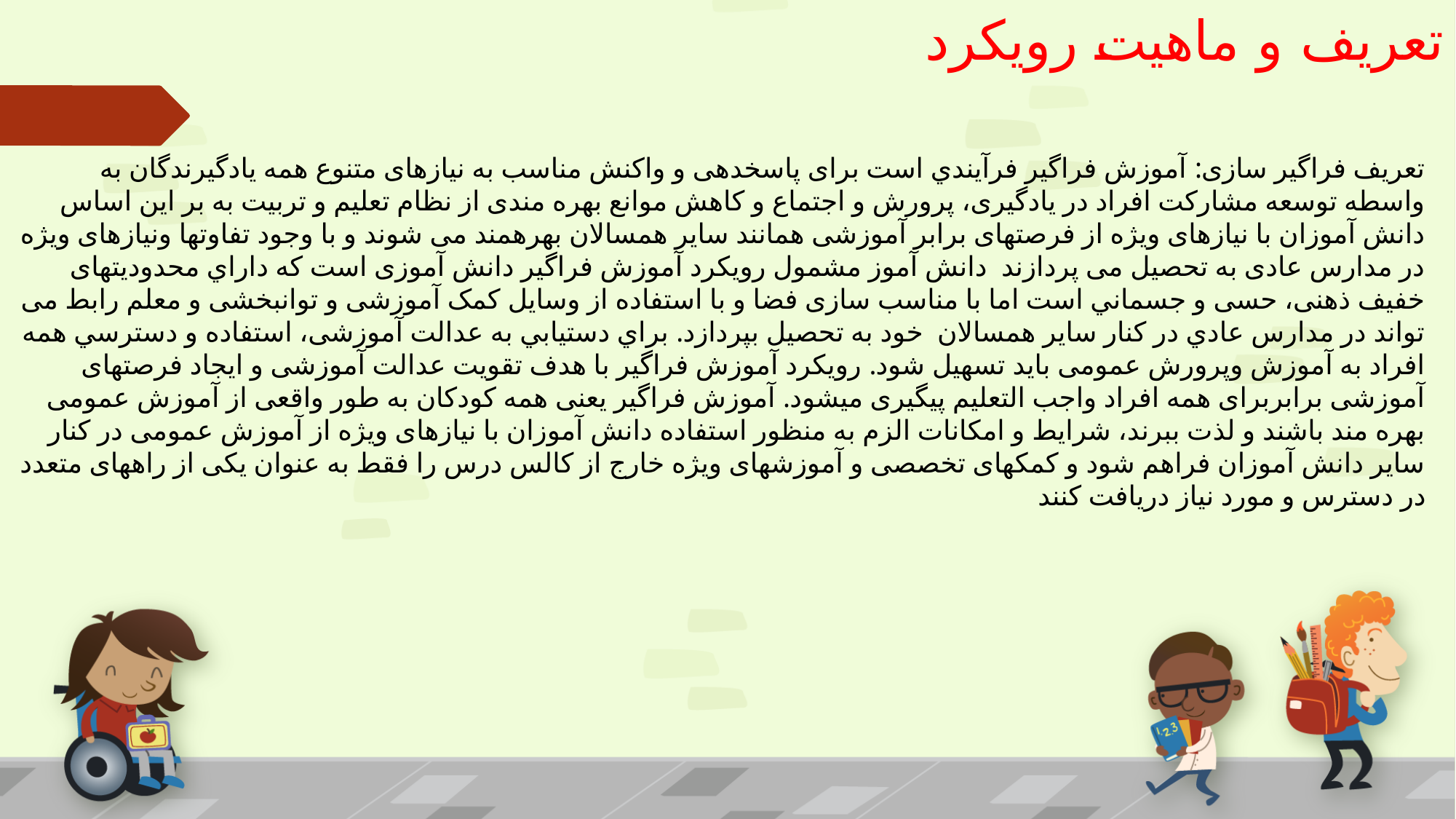

# تعریف و ماهیت رویکرد
تعريف فراگیر سازی: آموزش فراگير فرآيندي است برای پاسخدهی و واکنش مناسب به نیازهای متنوع همه یادگیرندگان به واسطه توسعه مشارکت افراد در یادگیری، پرورش و اجتماع و کاهش موانع بهره مندی از نظام تعلیم و تربیت به بر این اساس دانش آموزان با نیازهای ویژه از فرصتهای برابر آموزشی همانند سایر همسالان بهرهمند می شوند و با وجود تفاوتها ونیازهای ویژه در مدارس عادی به تحصیل می پردازند  دانش آموز مشمول رویکرد آموزش فراگیر دانش آموزی است كه داراي محدودیتهای خفیف ذهنی، حسی و جسماني است اما با مناسب سازی فضا و با استفاده از وسايل کمک آموزشی و توانبخشی و معلم رابط می تواند در مدارس عادي در کنار سایر همسالان  خود به تحصيل بپردازد. براي دستيابي به عدالت آموزشی، استفاده و دسترسي همه افراد به آموزش وپرورش عمومی باید تسهیل شود. رویکرد آموزش فراگیر با هدف تقویت عدالت آموزشی و ایجاد فرصتهای آموزشی برابربرای همه افراد واجب التعلیم پیگیری میشود. آموزش فراگیر یعنی همه کودکان به طور واقعی از آموزش عمومی بهره مند باشند و لذت ببرند، شرایط و امکانات الزم به منظور استفاده دانش آموزان با نیازهای ویژه از آموزش عمومی در کنار سایر دانش آموزان فراهم شود و کمکهای تخصصی و آموزشهای ویژه خارج از کالس درس را فقط به عنوان یکی از راههای متعدد در دسترس و مورد نیاز دریافت کنند